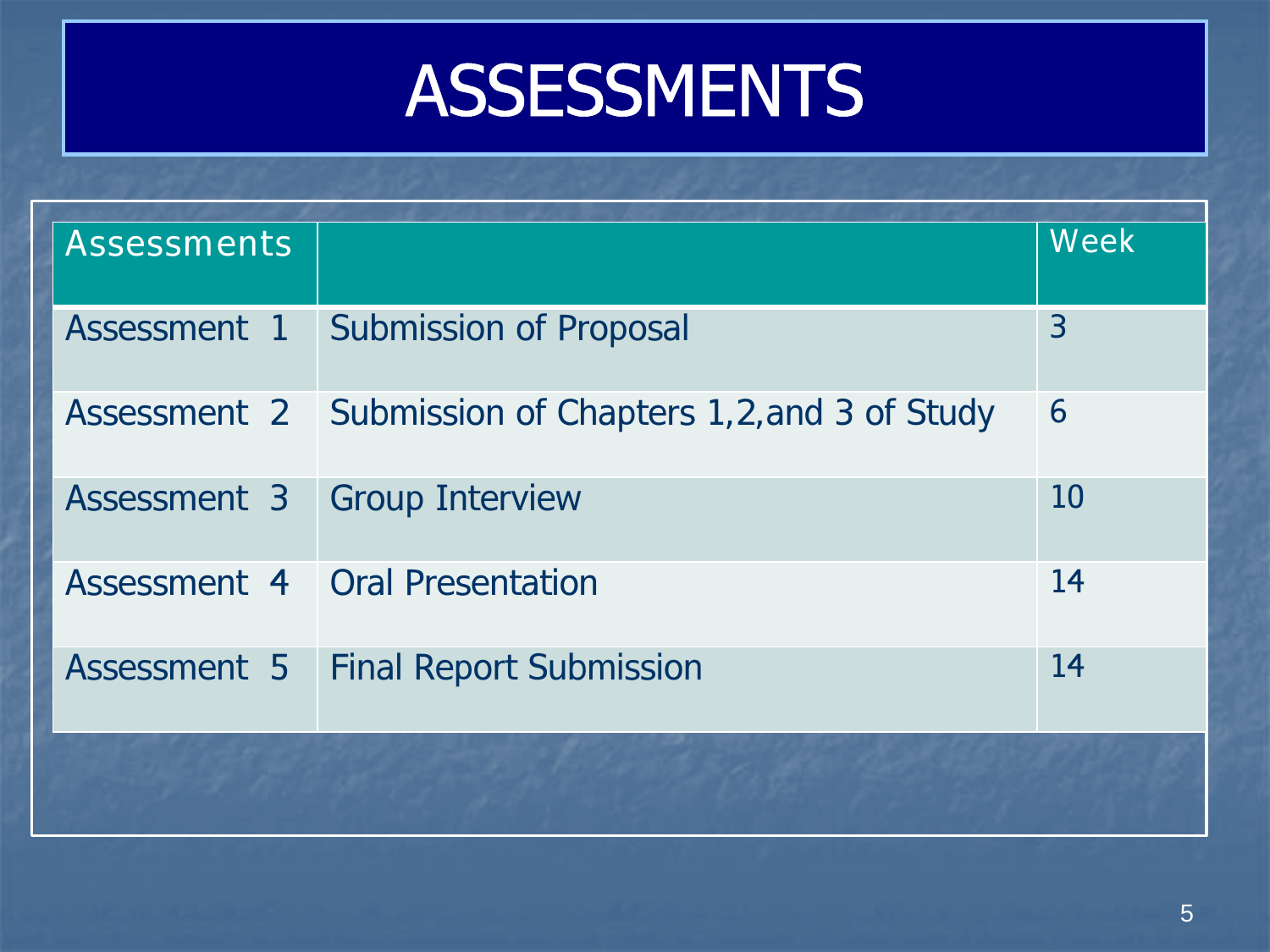

# ASSESSMENTS

| Assessments |  | Week |
| --- | --- | --- |
| Assessment 1 | Submission of Proposal | 3 |
| Assessment 2 | Submission of Chapters 1,2,and 3 of Study | 6 |
| Assessment 3 | Group Interview | 10 |
| Assessment 4 | Oral Presentation | 14 |
| Assessment 5 | Final Report Submission | 14 |
5